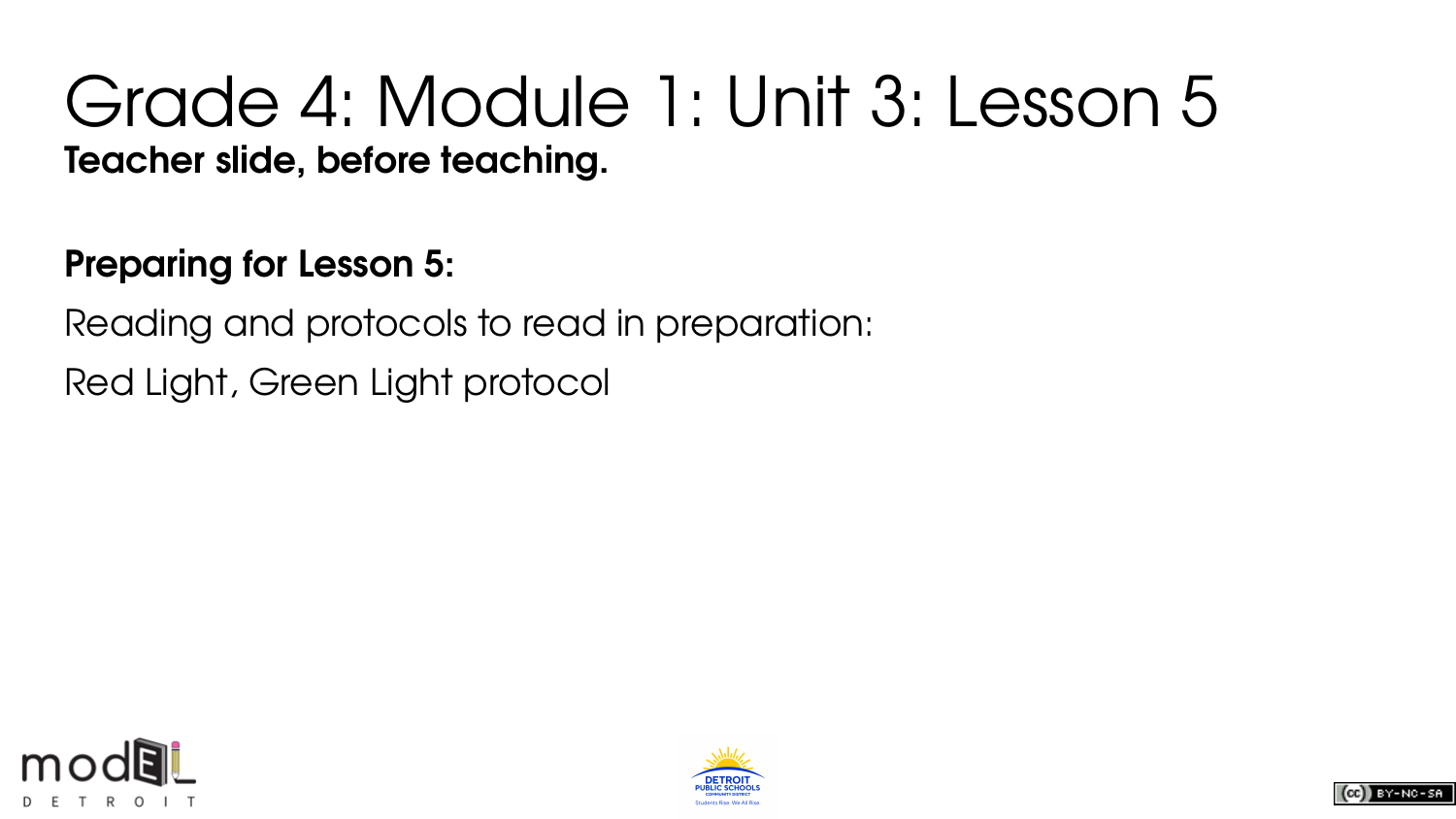

# Grade 4: Module 1: Unit 3: Lesson 5
Teacher slide, before teaching.
Preparing for Lesson 5:
Reading and protocols to read in preparation:
Red Light, Green Light protocol